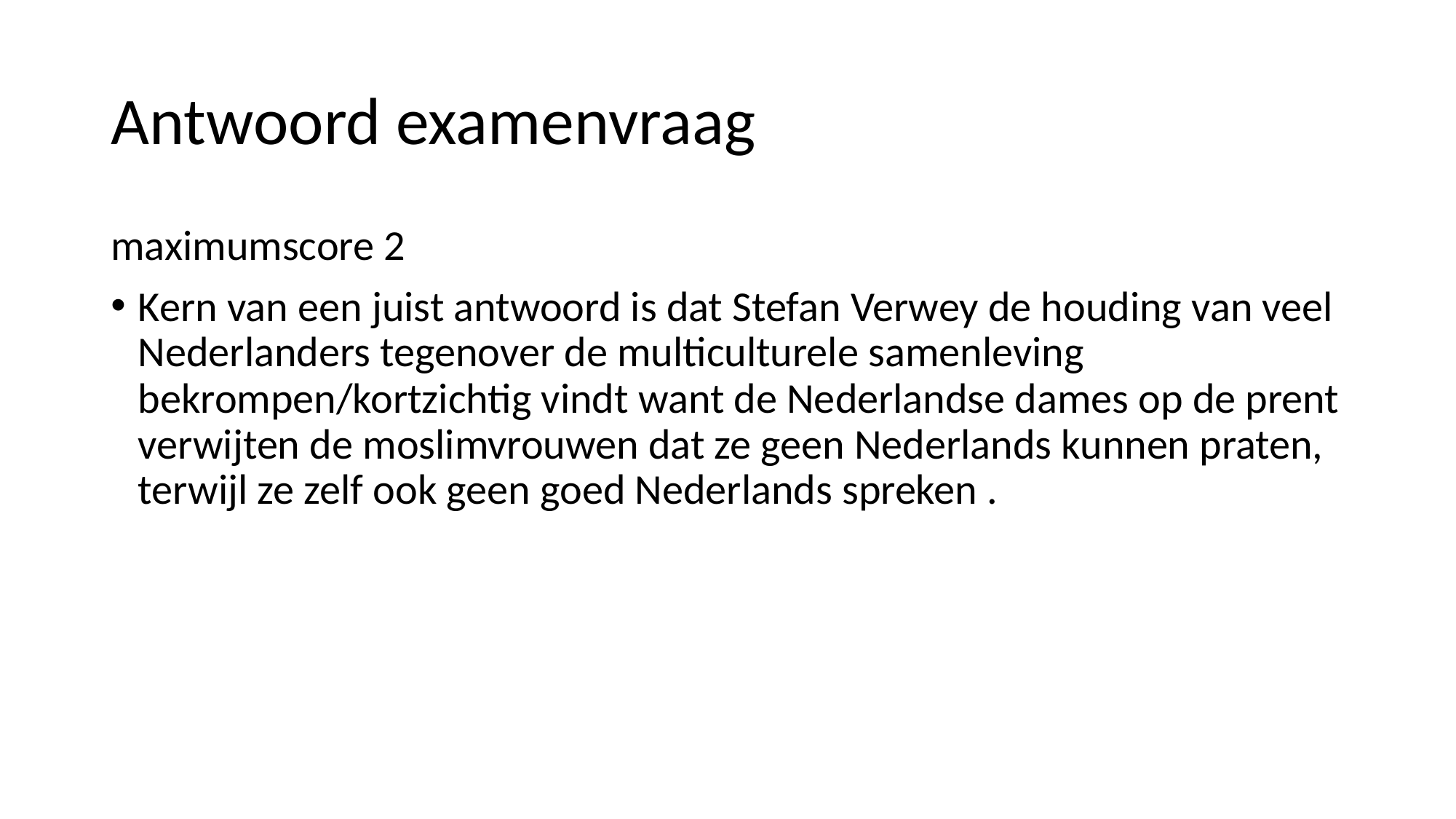

# Antwoord examenvraag
maximumscore 2
Kern van een juist antwoord is dat Stefan Verwey de houding van veel Nederlanders tegenover de multiculturele samenleving bekrompen/kortzichtig vindt want de Nederlandse dames op de prent verwijten de moslimvrouwen dat ze geen Nederlands kunnen praten, terwijl ze zelf ook geen goed Nederlands spreken .